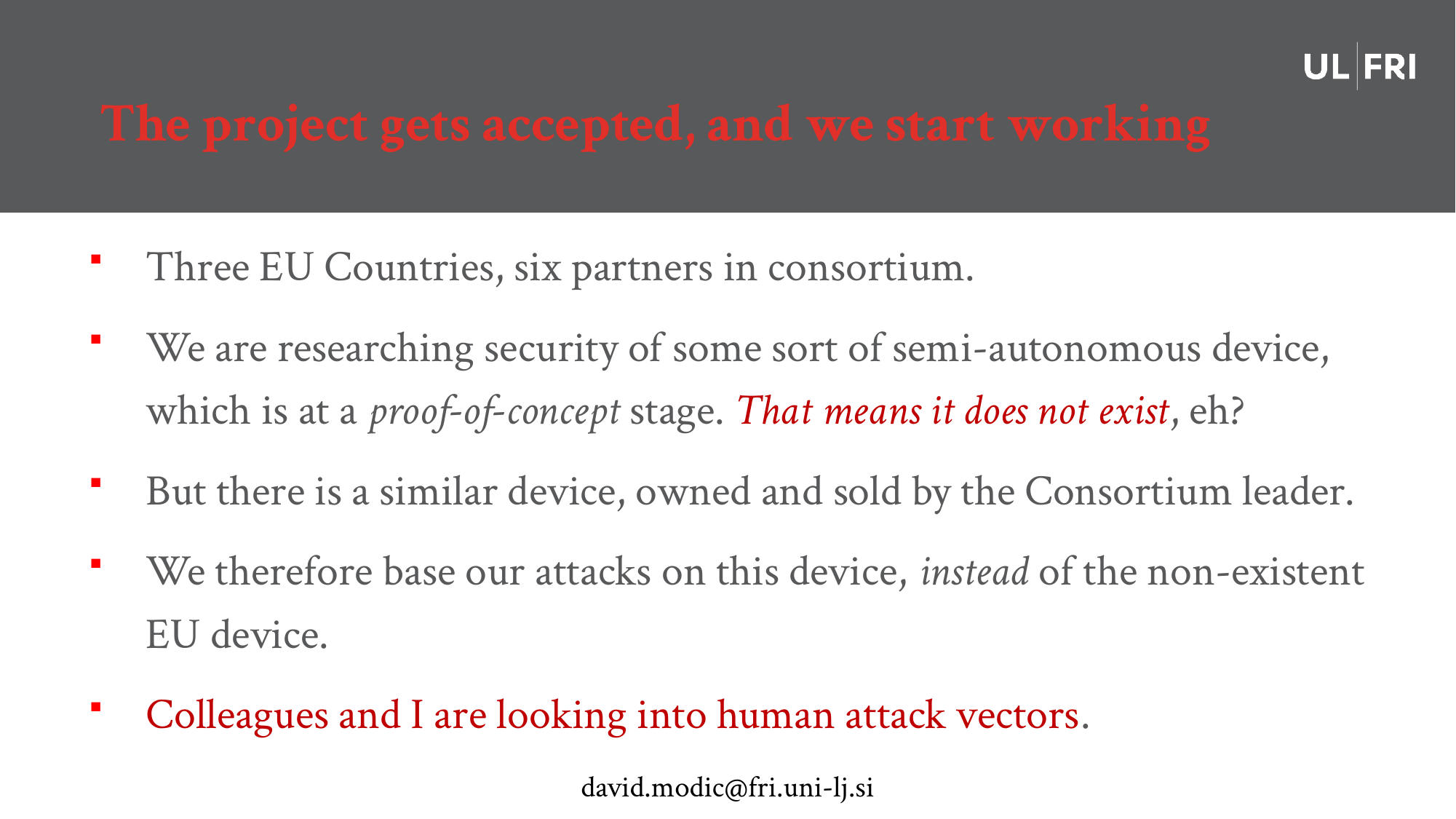

# The project gets accepted, and we start working
Three EU Countries, six partners in consortium.
We are researching security of some sort of semi-autonomous device, which is at a proof-of-concept stage. That means it does not exist, eh?
But there is a similar device, owned and sold by the Consortium leader.
We therefore base our attacks on this device, instead of the non-existent EU device.
Colleagues and I are looking into human attack vectors.

5
david.modic@fri.uni-lj.si